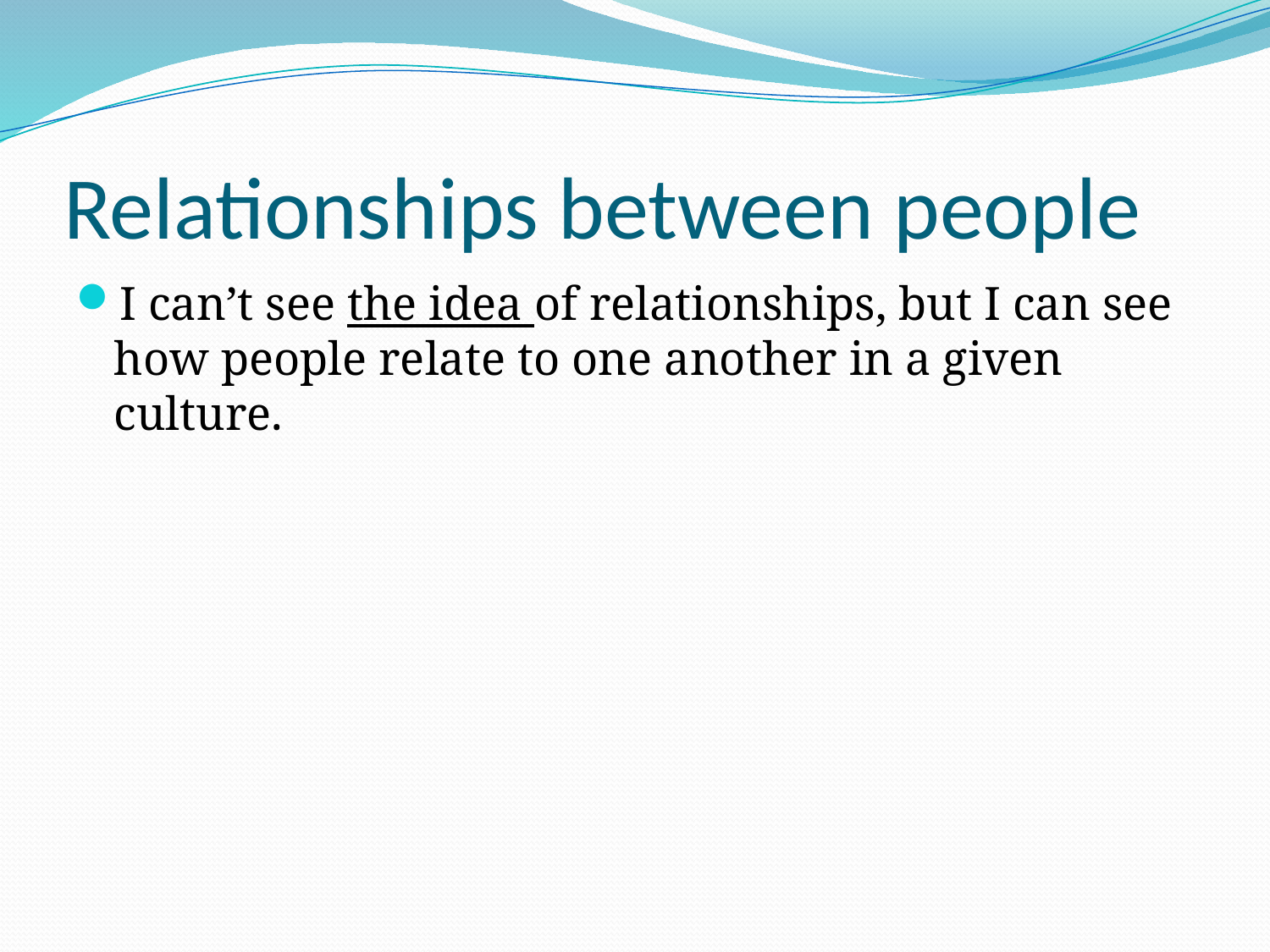

# Relationships between people
I can’t see the idea of relationships, but I can see how people relate to one another in a given culture.